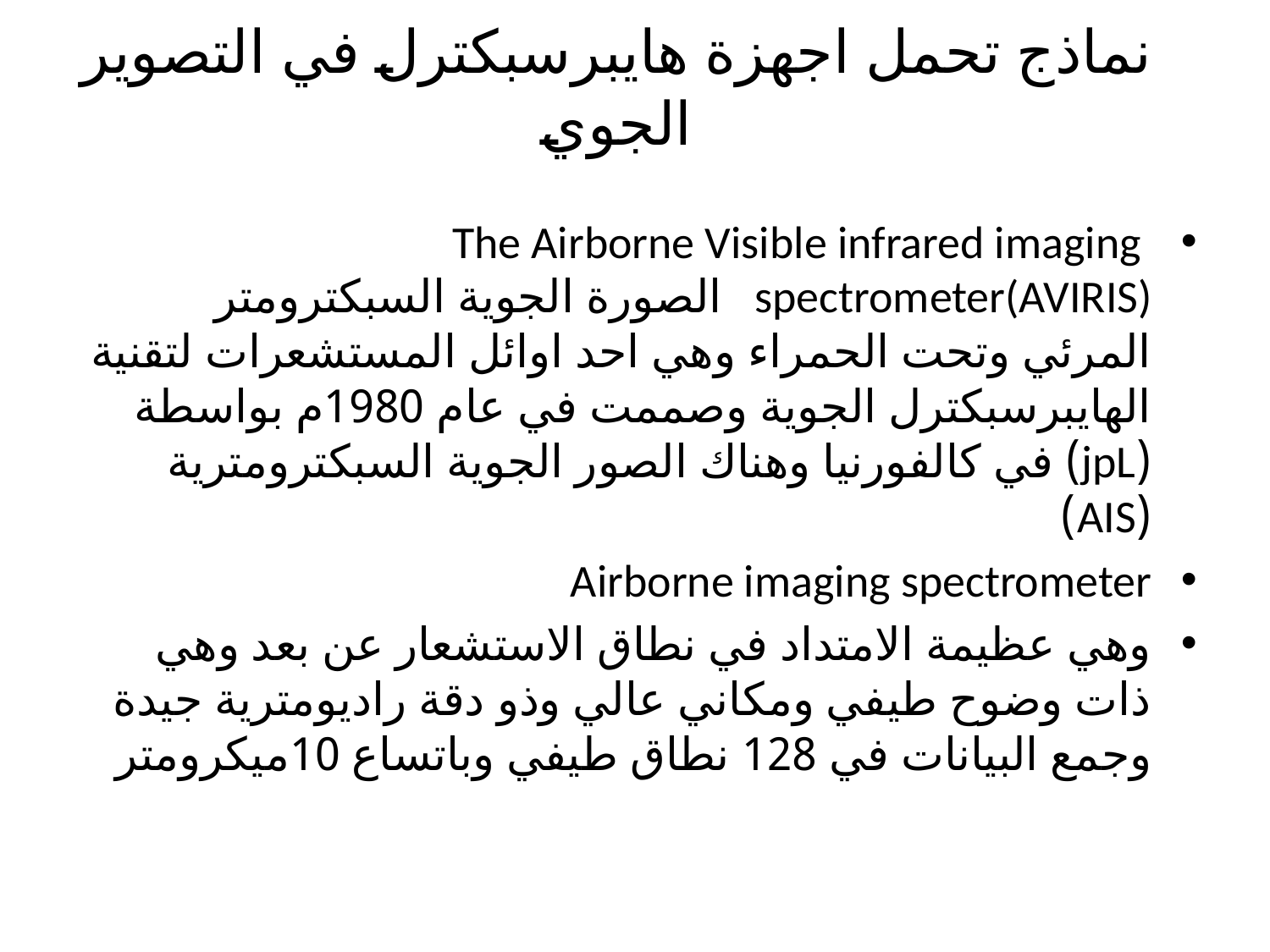

# نماذج تحمل اجهزة هايبرسبكترل في التصوير الجوي
The Airborne Visible infrared imaging
  spectrometer(AVIRIS) الصورة الجوية السبكترومتر المرئي وتحت الحمراء وهي احد اوائل المستشعرات لتقنية الهايبرسبكترل الجوية وصممت في عام 1980م بواسطة (jpL) في كالفورنيا وهناك الصور الجوية السبكترومترية (AIS)
Airborne imaging spectrometer
وهي عظيمة الامتداد في نطاق الاستشعار عن بعد وهي ذات وضوح طيفي ومكاني عالي وذو دقة راديومترية جيدة وجمع البيانات في 128 نطاق طيفي وباتساع 10ميكرومتر